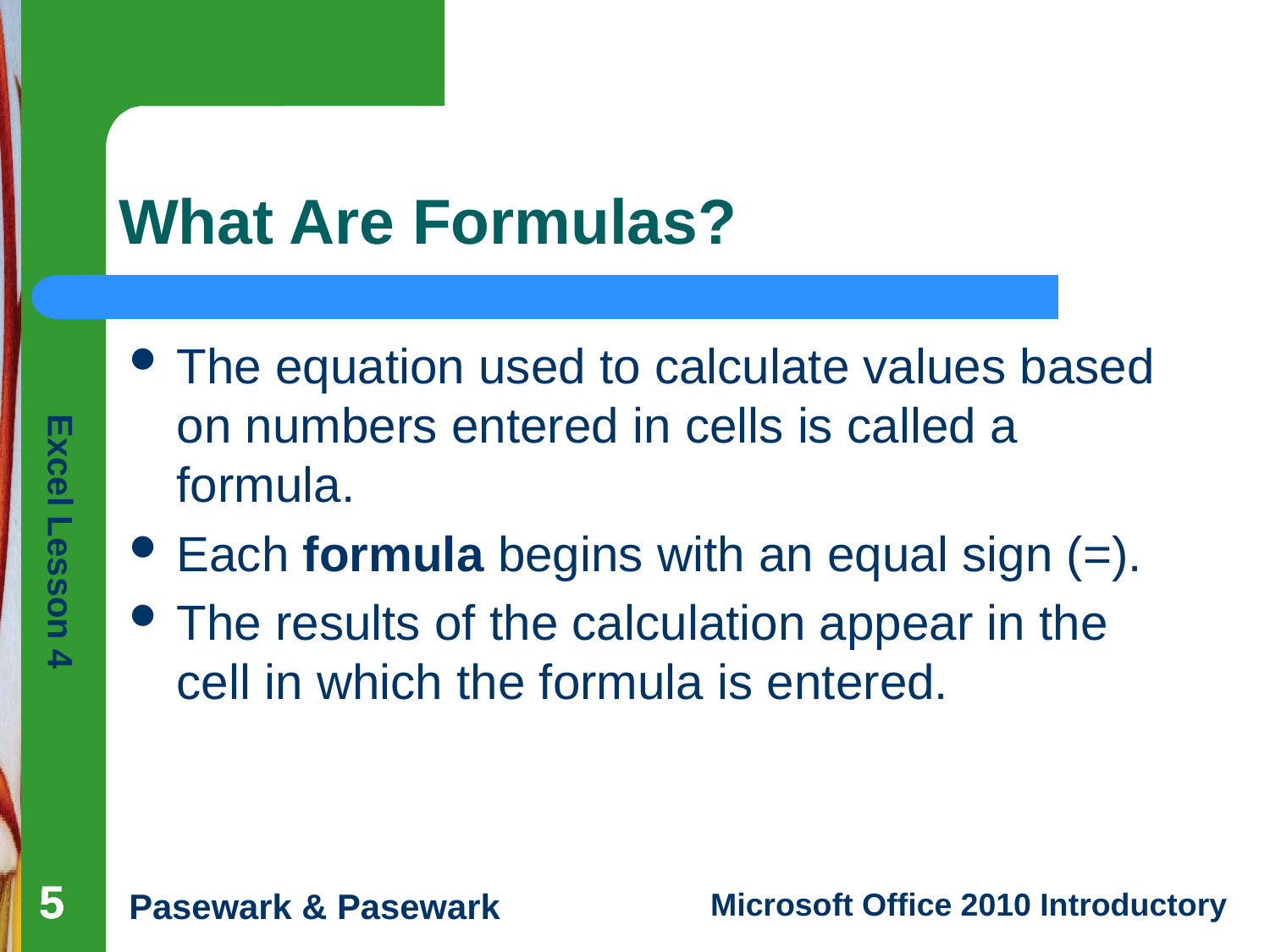

# What Are Formulas?
The equation used to calculate values based on numbers entered in cells is called a formula.
Each formula begins with an equal sign (=).
The results of the calculation appear in the cell in which the formula is entered.
5
5
5